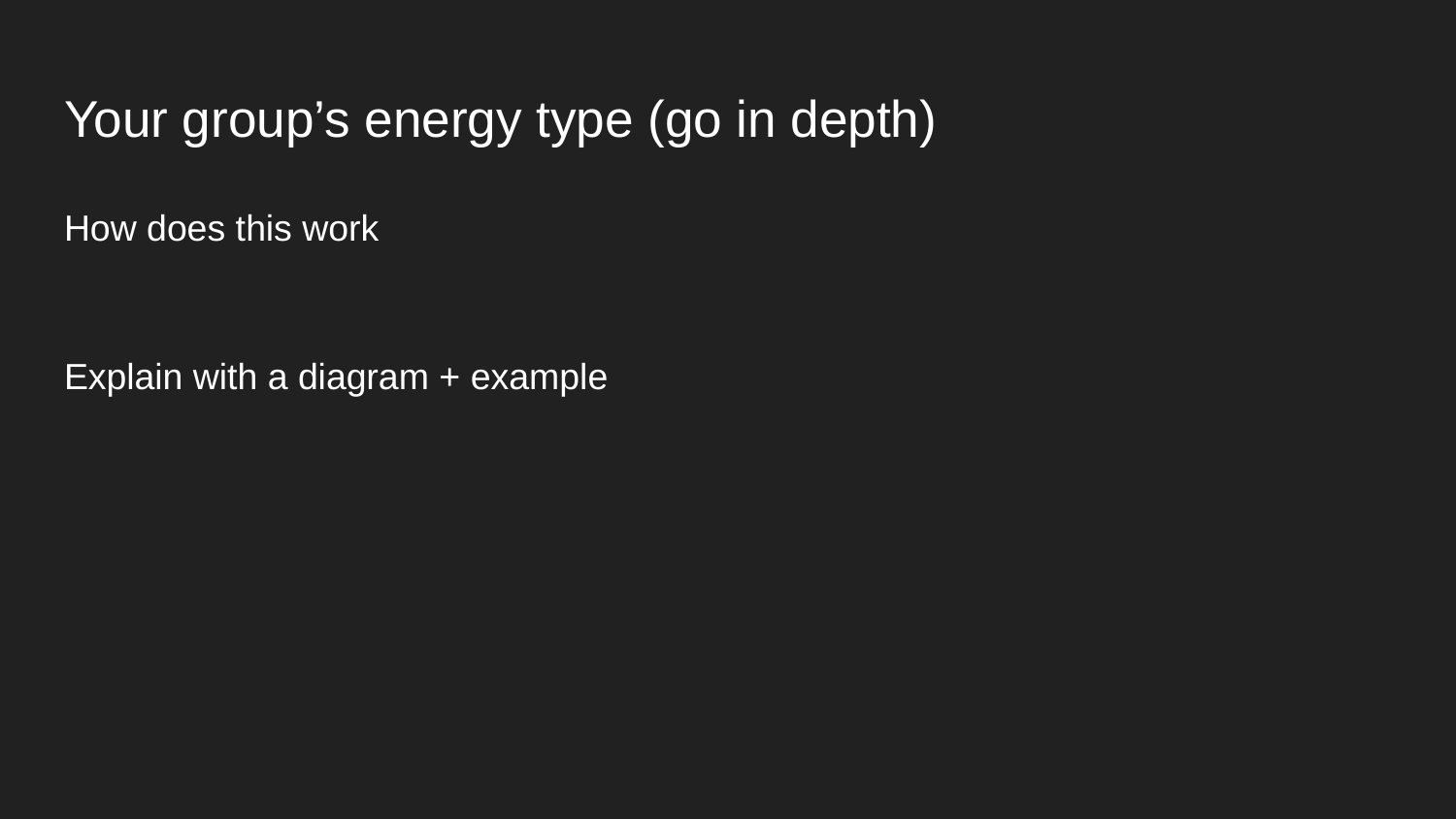

# Your group’s energy type (go in depth)
How does this work

Explain with a diagram + example